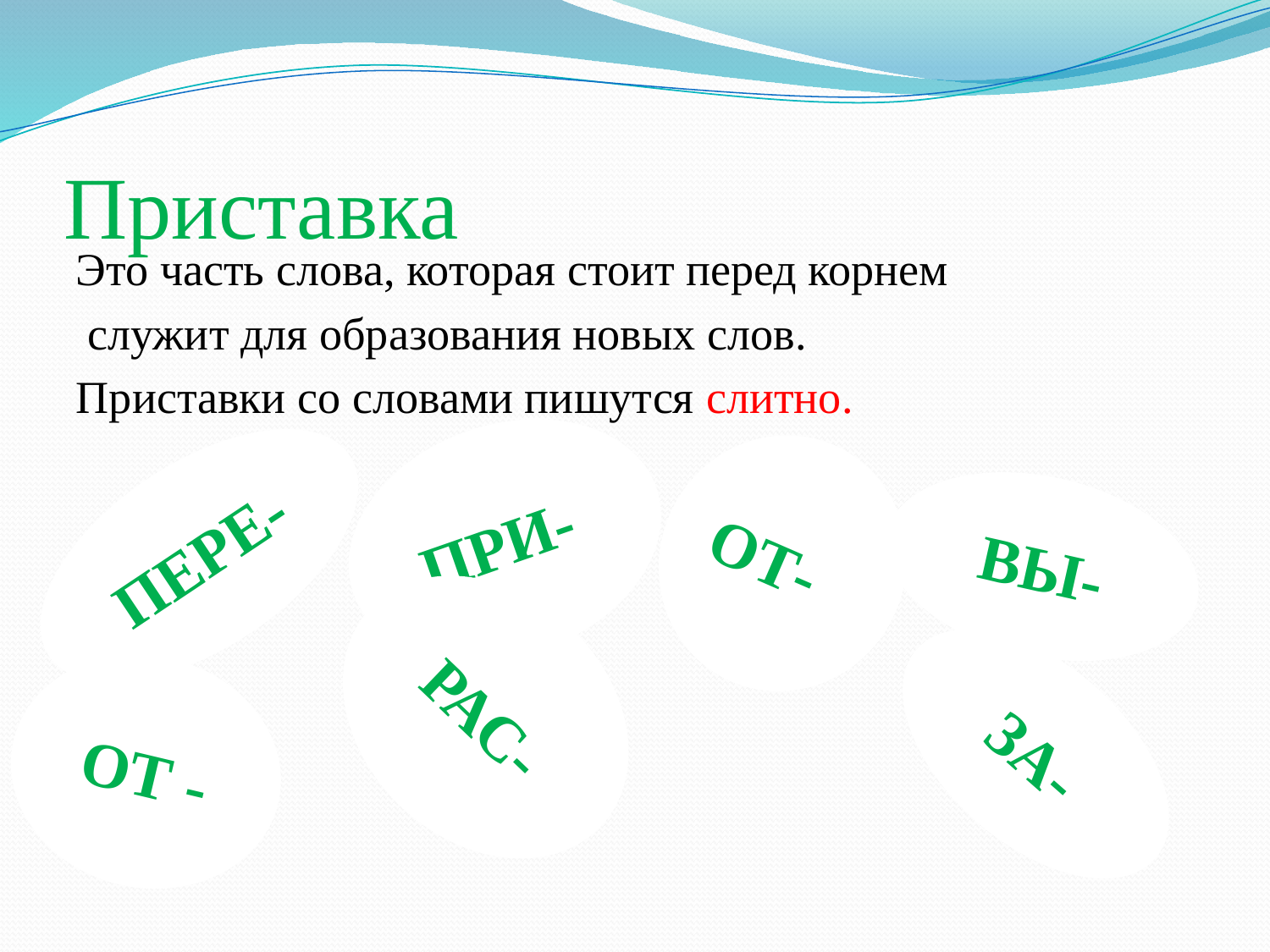

# Приставка

Это часть слова, которая стоит перед корнем
 служит для образования новых слов.
Приставки со словами пишутся слитно.
ПРИ-
ОТ-
ПЕРЕ-
ВЫ-
РАС-
ОТ -
ЗА-